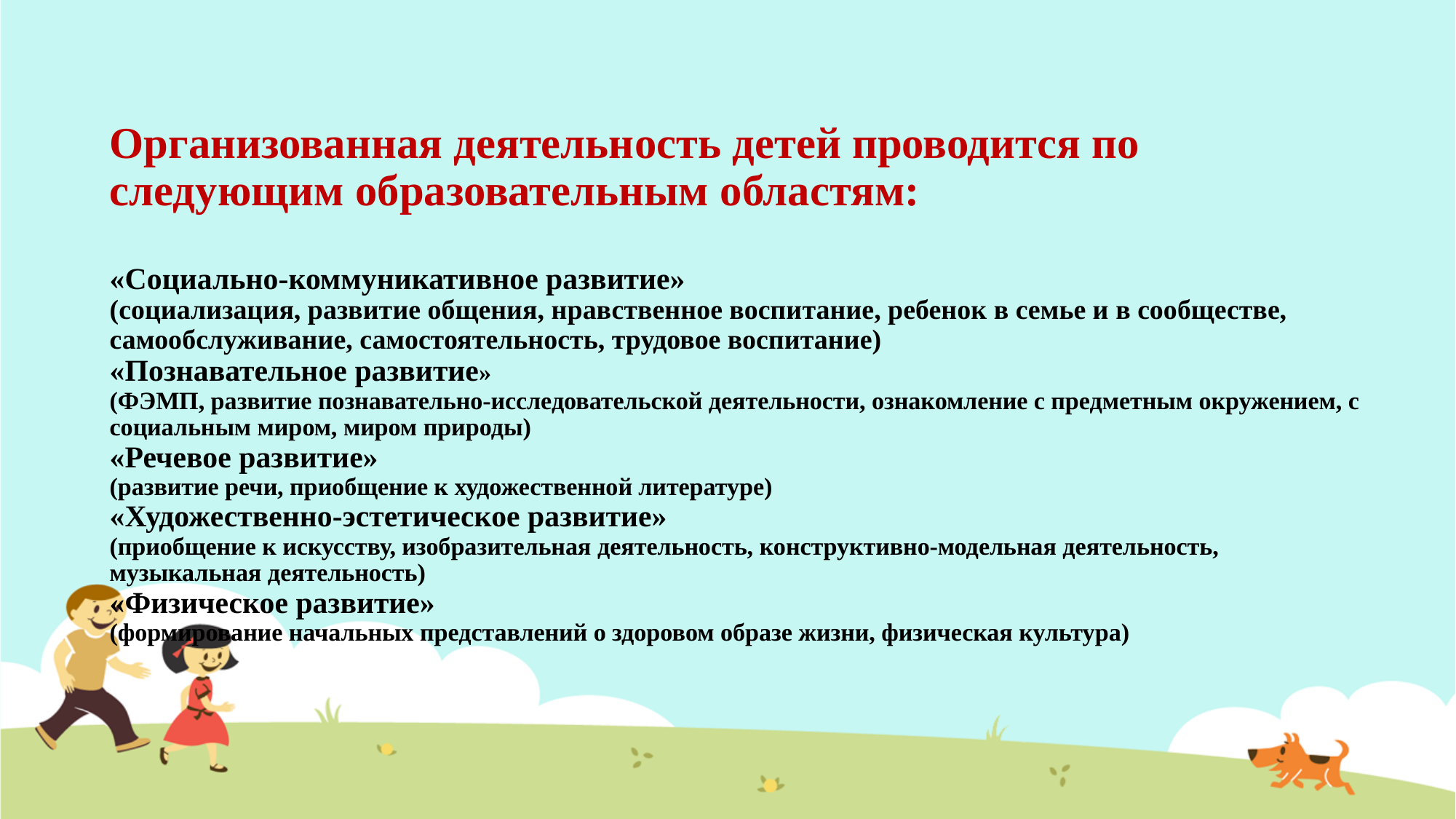

Организованная деятельность детей проводится по следующим образовательным областям:
«Социально-коммуникативное развитие»
(социализация, развитие общения, нравственное воспитание, ребенок в семье и в сообществе, самообслуживание, самостоятельность, трудовое воспитание)
«Познавательное развитие»
(ФЭМП, развитие познавательно-исследовательской деятельности, ознакомление с предметным окружением, с социальным миром, миром природы)
«Речевое развитие»
(развитие речи, приобщение к художественной литературе)
«Художественно-эстетическое развитие»
(приобщение к искусству, изобразительная деятельность, конструктивно-модельная деятельность, музыкальная деятельность)
«Физическое развитие»
(формирование начальных представлений о здоровом образе жизни, физическая культура)